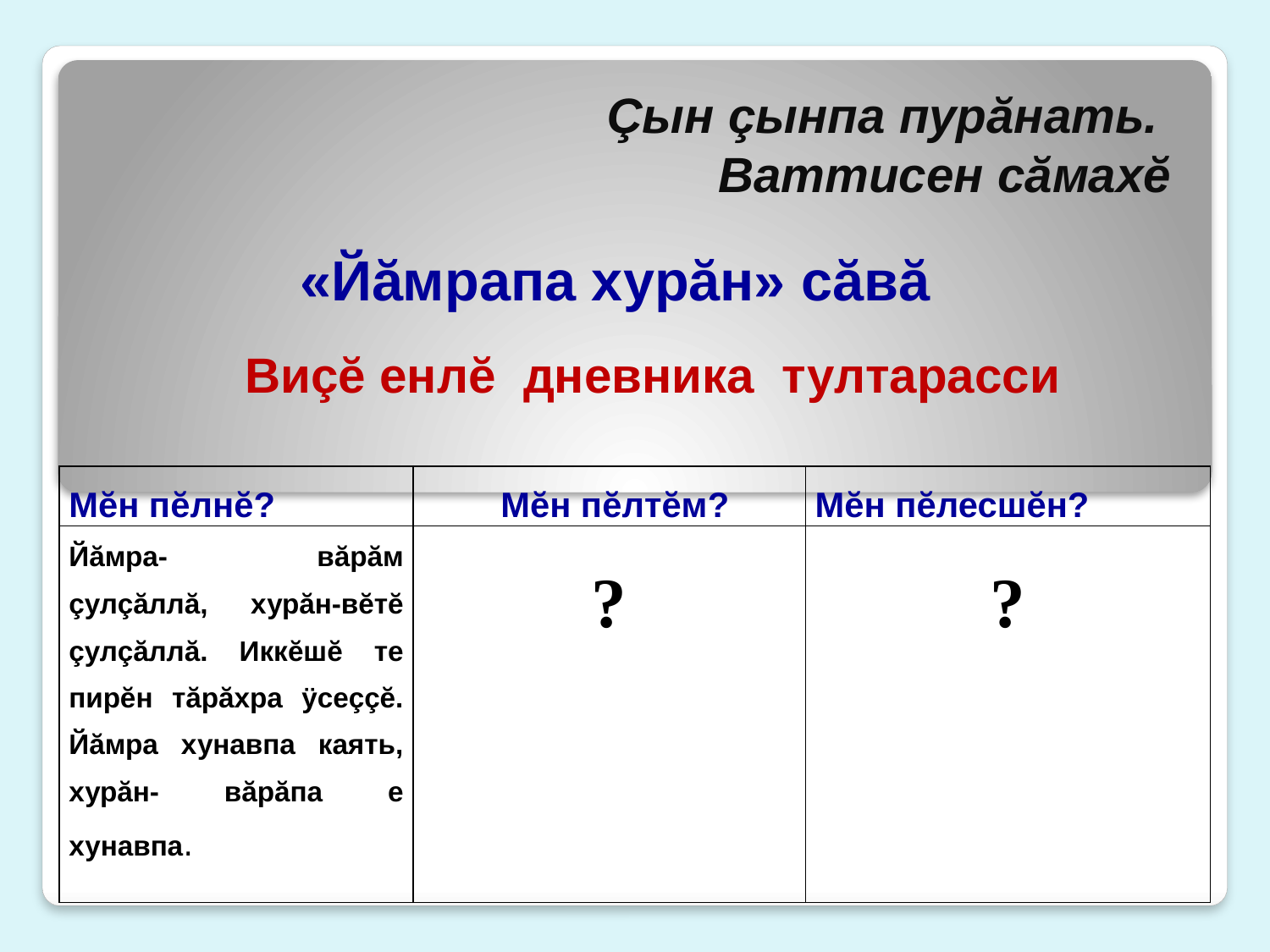

# Çын çынпа пурăнать. Ваттисен сăмахĕ

«Йăмрапа хурăн» сăвă
Виçĕ енлĕ  дневника  тултарасси
| Мĕн пĕлнĕ? | Мĕн пĕлтĕм? | Мĕн пĕлесшĕн? |
| --- | --- | --- |
| Йăмра- вăрăм çулçăллă, хурăн-вĕтĕ çулçăллă. Иккĕшĕ те пирĕн тăрăхра ÿсеççĕ. Йăмра хунавпа каять, хурăн- вăрăпа е хунавпа. | ? | ? |